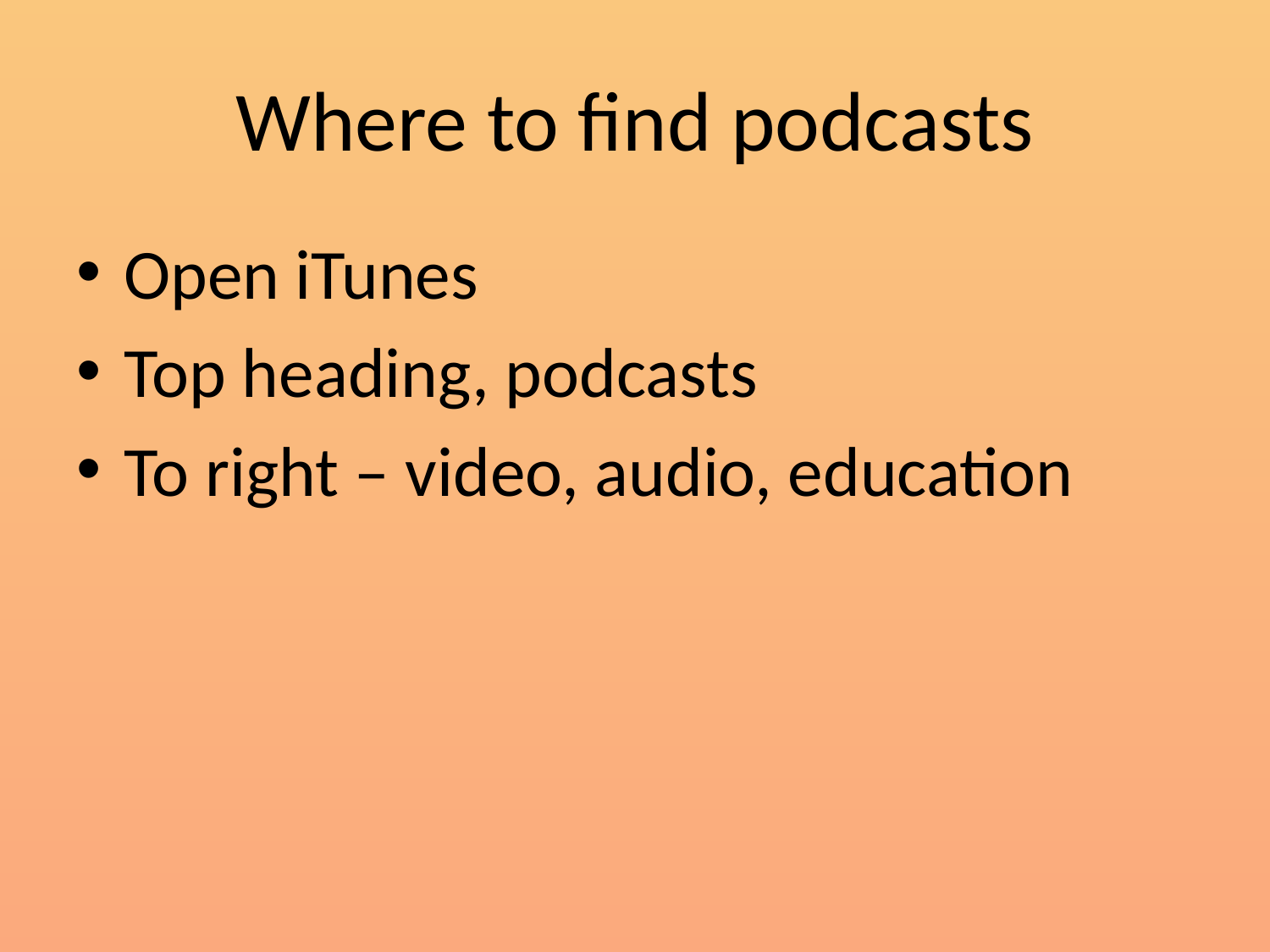

# Where to find podcasts
Open iTunes
Top heading, podcasts
To right – video, audio, education